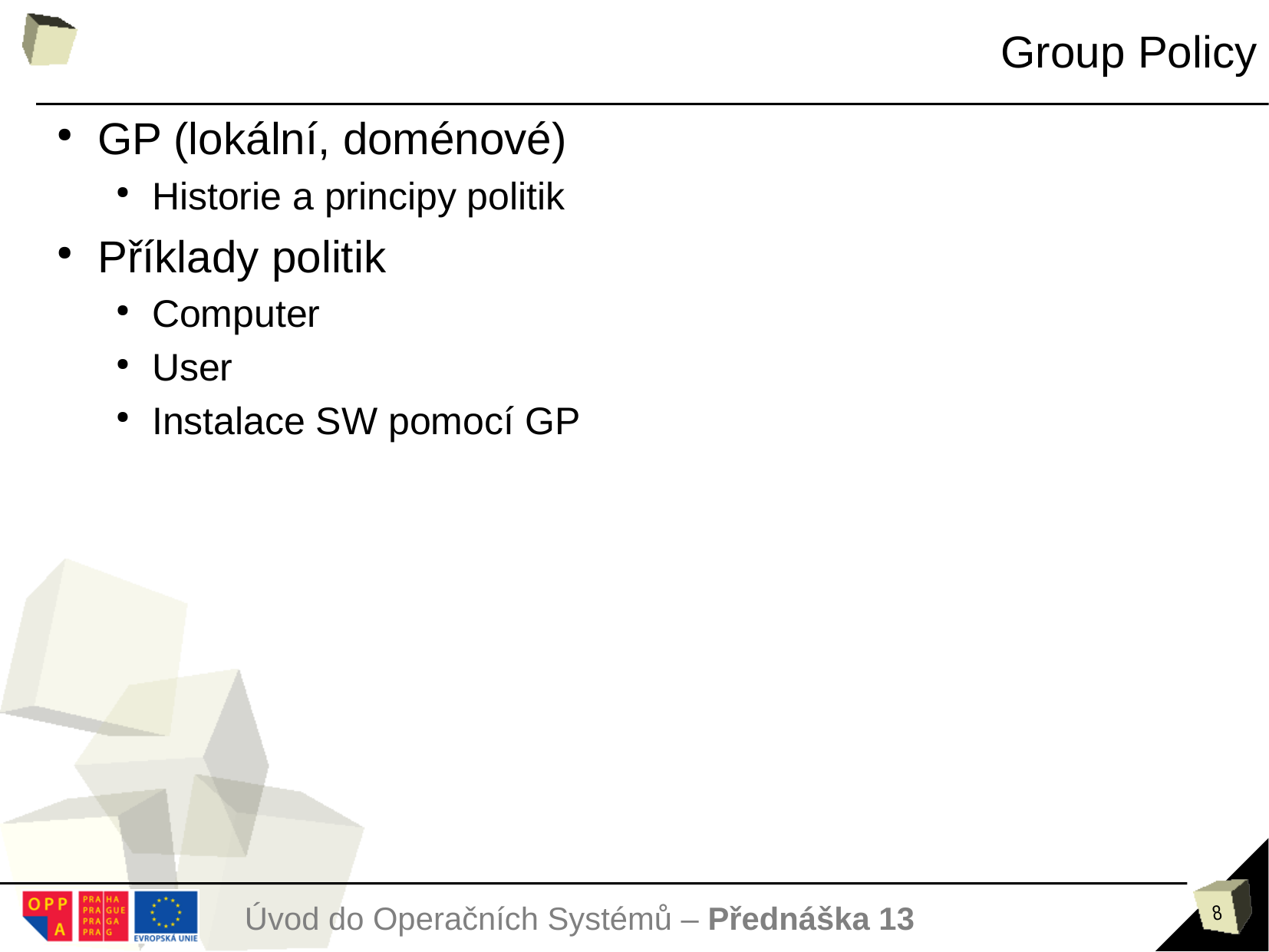

Group Policy
GP (lokální, doménové)
Historie a principy politik
Příklady politik
Computer
User
Instalace SW pomocí GP